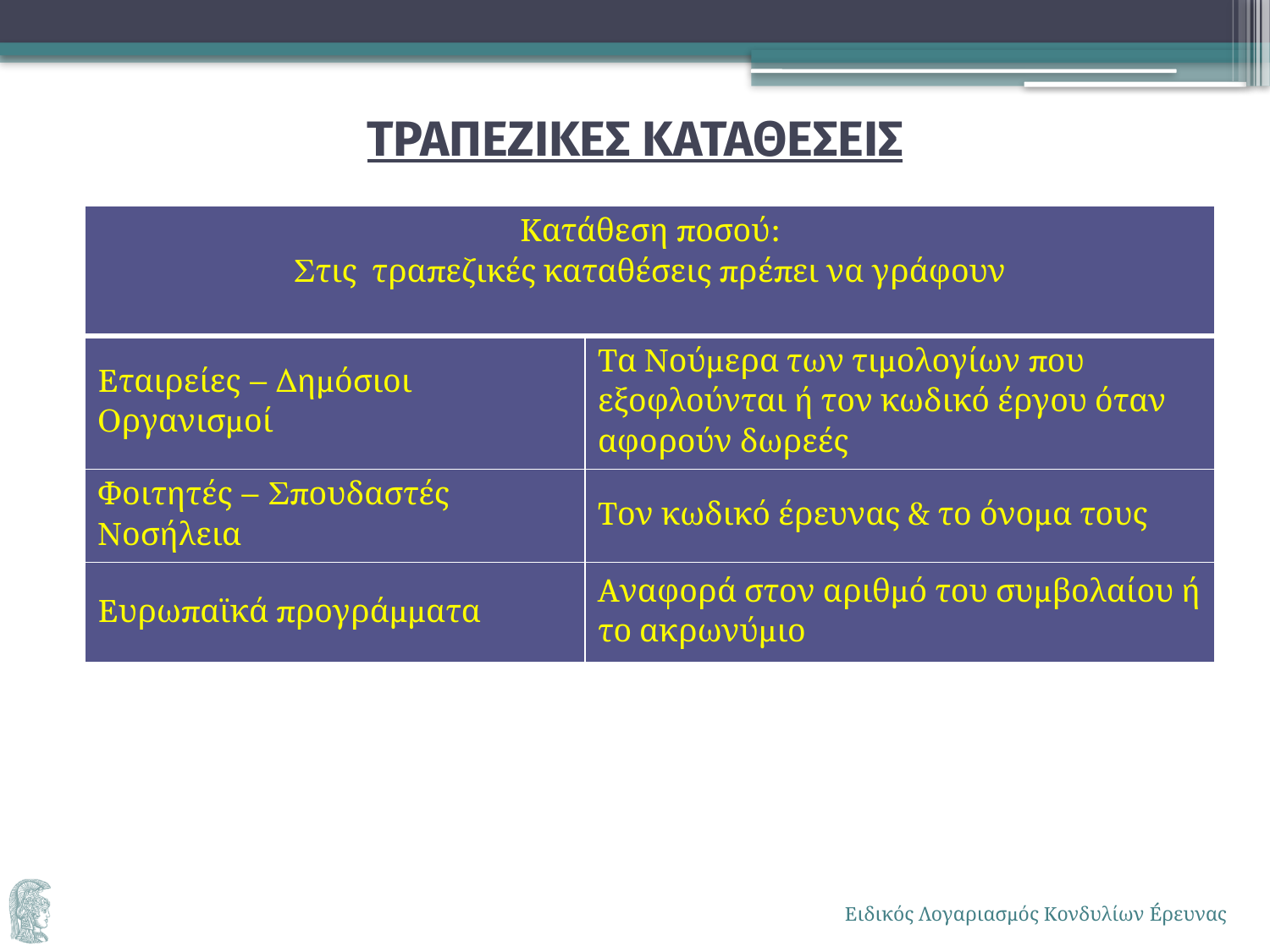

# ΤΡΑΠΕΖΙΚΕΣ ΚΑΤΑΘΕΣΕΙΣ
| Κατάθεση ποσού: Στις τραπεζικές καταθέσεις πρέπει να γράφουν |  |
| --- | --- |
| Εταιρείες – Δημόσιοι Οργανισμοί | Τα Νούμερα των τιμολογίων που εξοφλούνται ή τον κωδικό έργου όταν αφορούν δωρεές |
| Φοιτητές – Σπουδαστές Νοσήλεια | Τον κωδικό έρευνας & το όνομα τους |
| Ευρωπαϊκά προγράμματα | Αναφορά στον αριθμό του συμβολαίου ή το ακρωνύμιο |
Ειδικός Λογαριασμός Κονδυλίων Έρευνας